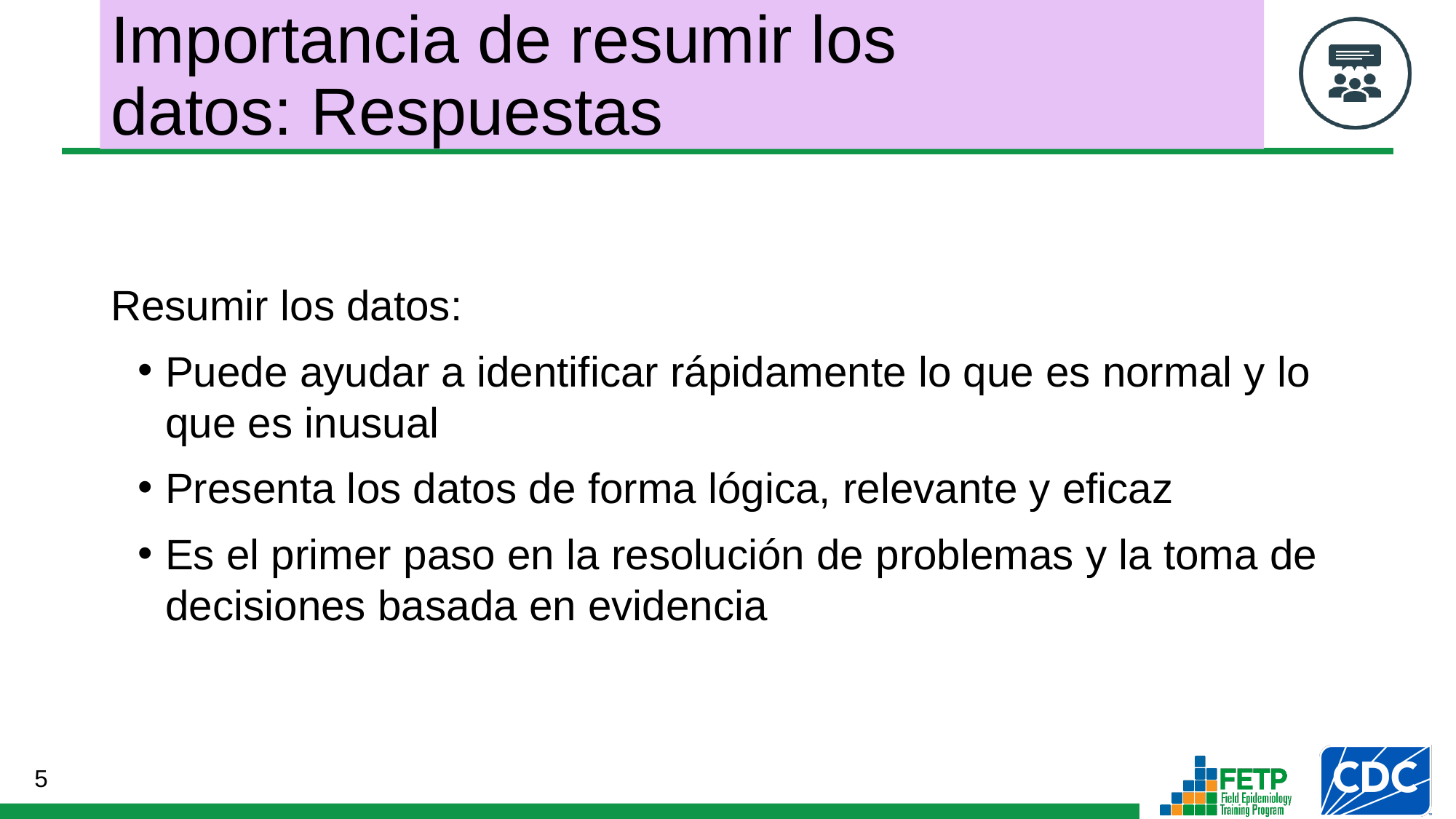

# Importancia de resumir los datos: Respuestas
Resumir los datos:
Puede ayudar a identificar rápidamente lo que es normal y lo que es inusual
Presenta los datos de forma lógica, relevante y eficaz
Es el primer paso en la resolución de problemas y la toma de decisiones basada en evidencia